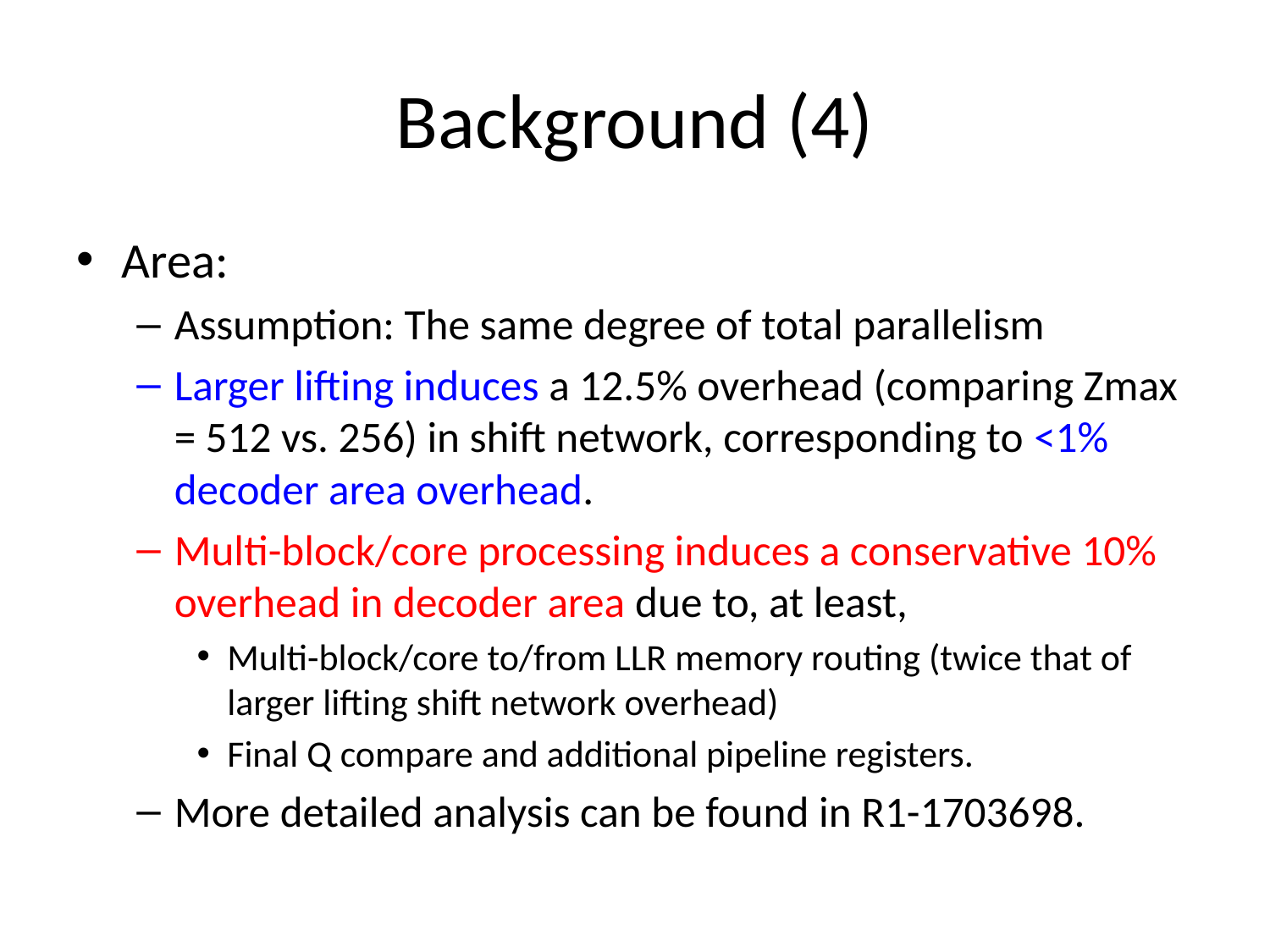

# Background (4)
Area:
Assumption: The same degree of total parallelism
Larger lifting induces a 12.5% overhead (comparing Zmax = 512 vs. 256) in shift network, corresponding to <1% decoder area overhead.
Multi-block/core processing induces a conservative 10% overhead in decoder area due to, at least,
Multi-block/core to/from LLR memory routing (twice that of larger lifting shift network overhead)
Final Q compare and additional pipeline registers.
More detailed analysis can be found in R1-1703698.